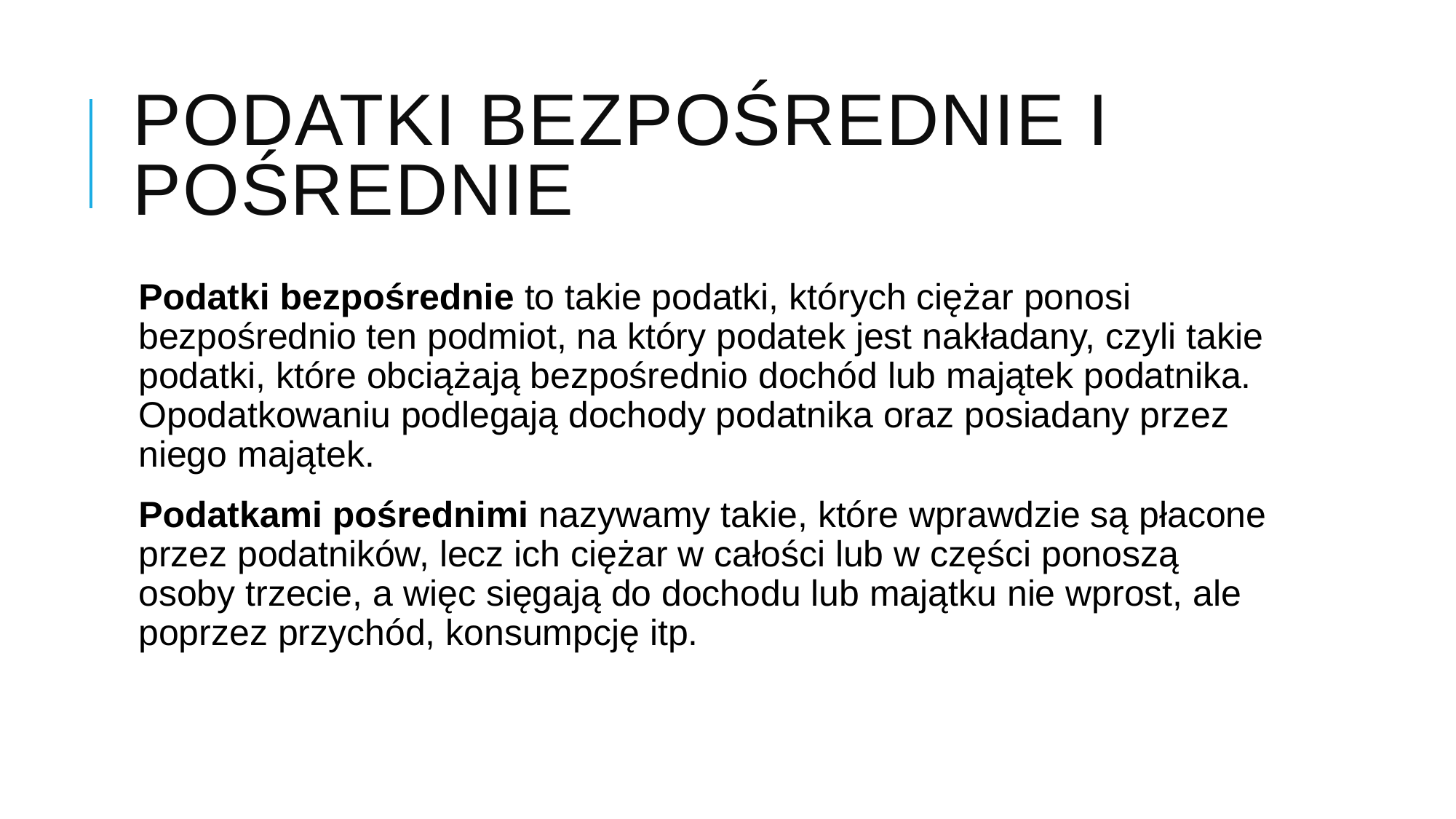

# Podatki bezpośrednie i pośrednie
Podatki bezpośrednie to takie podatki, których ciężar ponosi bezpośrednio ten podmiot, na który podatek jest nakładany, czyli takie podatki, które obciążają bezpośrednio dochód lub majątek podatnika. Opodatkowaniu podlegają dochody podatnika oraz posiadany przez niego majątek.
Podatkami pośrednimi nazywamy takie, które wprawdzie są płacone przez podatników, lecz ich ciężar w całości lub w części ponoszą osoby trzecie, a więc sięgają do dochodu lub majątku nie wprost, ale poprzez przychód, konsumpcję itp.